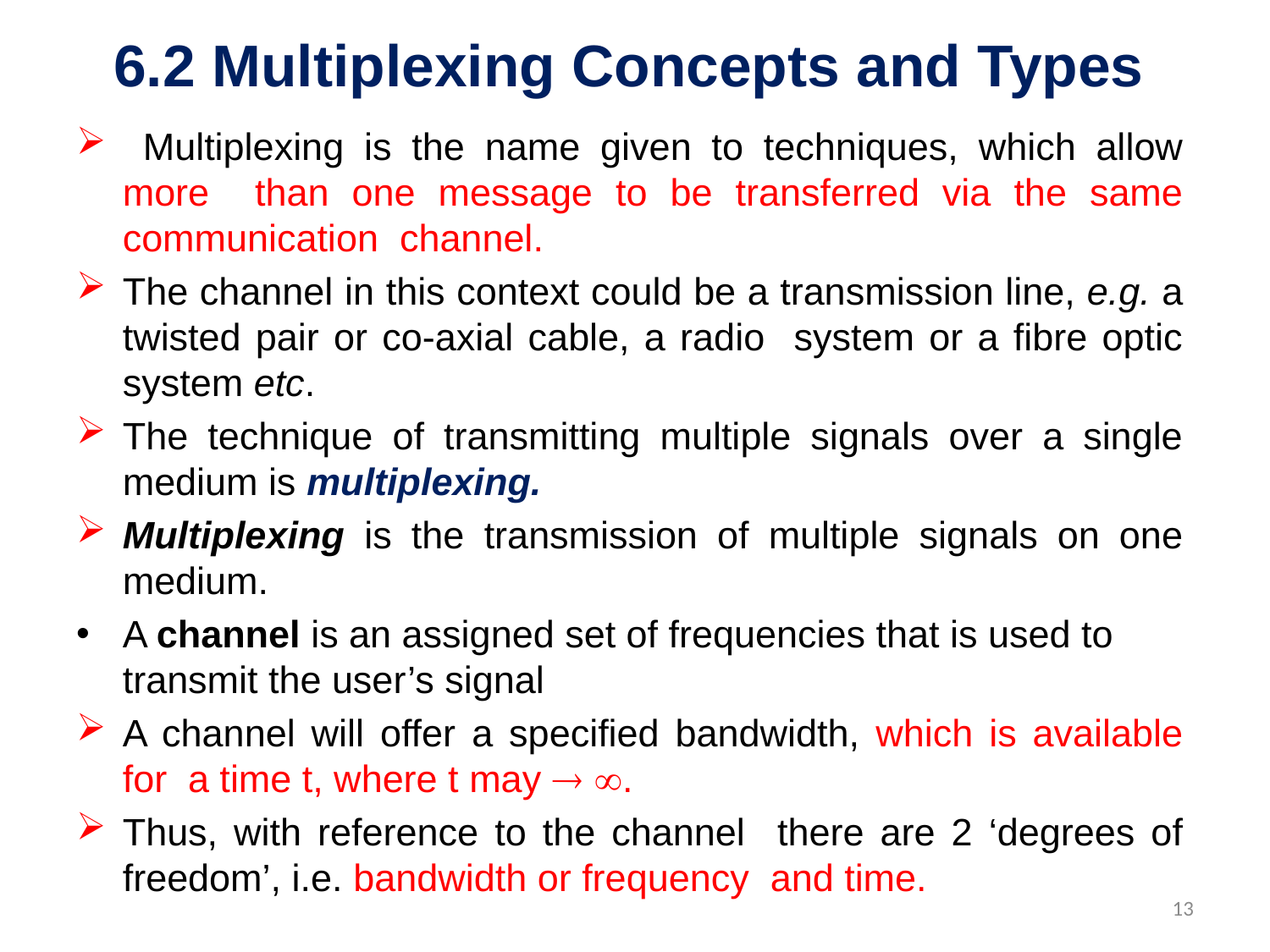

# 6.2 Multiplexing Concepts and Types
 Multiplexing is the name given to techniques, which allow more  than one message to be transferred via the same communication  channel.
The channel in this context could be a transmission line, e.g. a twisted pair or co-axial cable, a radio  system or a fibre optic system etc.
The technique of transmitting multiple signals over a single medium is multiplexing.
Multiplexing is the transmission of multiple signals on one medium.
A channel is an assigned set of frequencies that is used to transmit the user’s signal
A channel will offer a specified bandwidth, which is available for  a time t, where t may → ∞.
Thus, with reference to the channel  there are 2 ‘degrees of freedom’, i.e. bandwidth or frequency  and time.

13